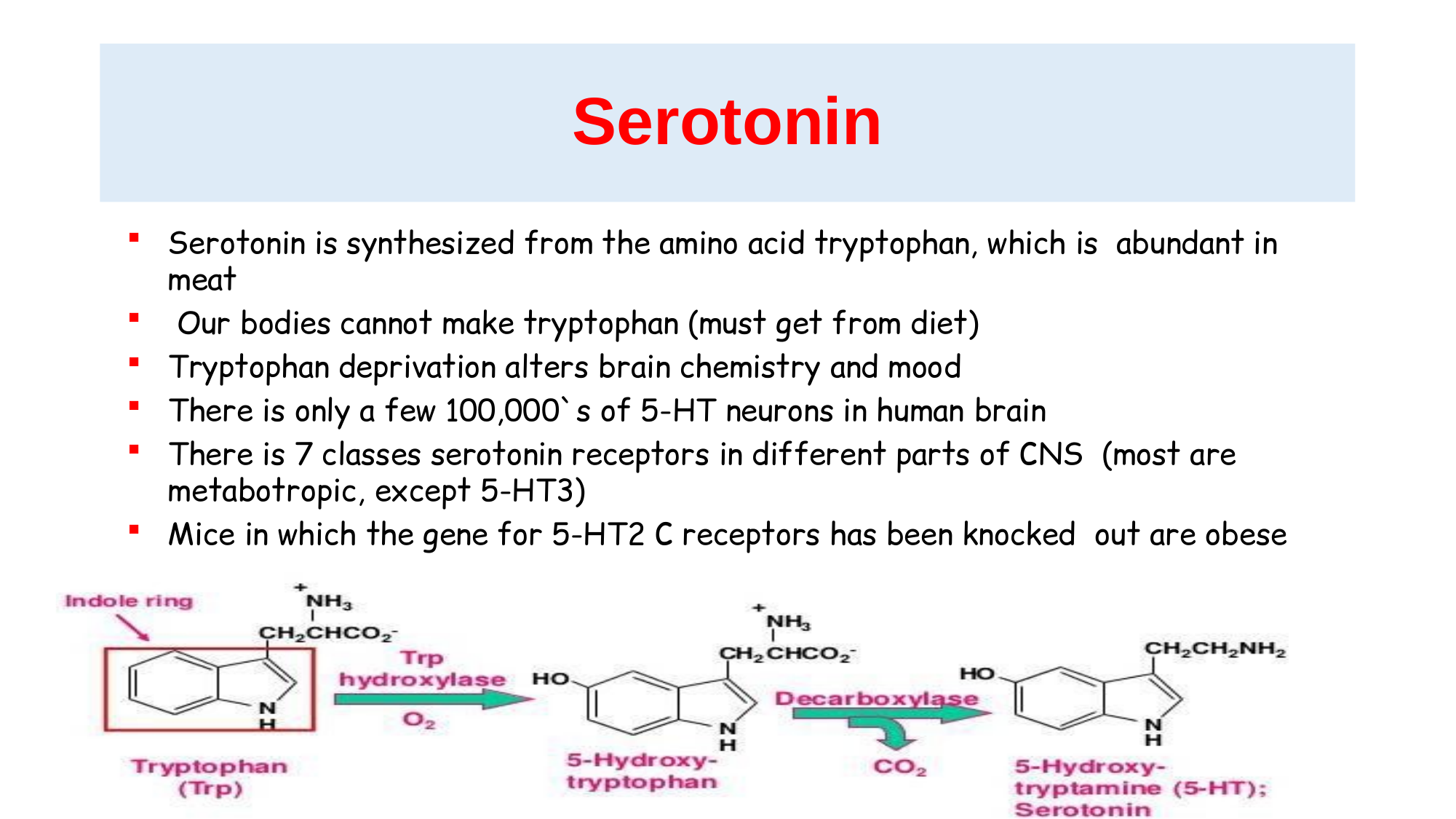

# Serotonin
Serotonin is synthesized from the amino acid tryptophan, which is  abundant in meat
Our bodies cannot make tryptophan (must get from diet)
Tryptophan deprivation alters brain chemistry and mood
There is only a few 100,000`s of 5-HT neurons in human brain
There is 7 classes serotonin receptors in different parts of CNS  (most are metabotropic, except 5-HT3)
Mice in which the gene for 5-HT2 C receptors has been knocked  out are obese